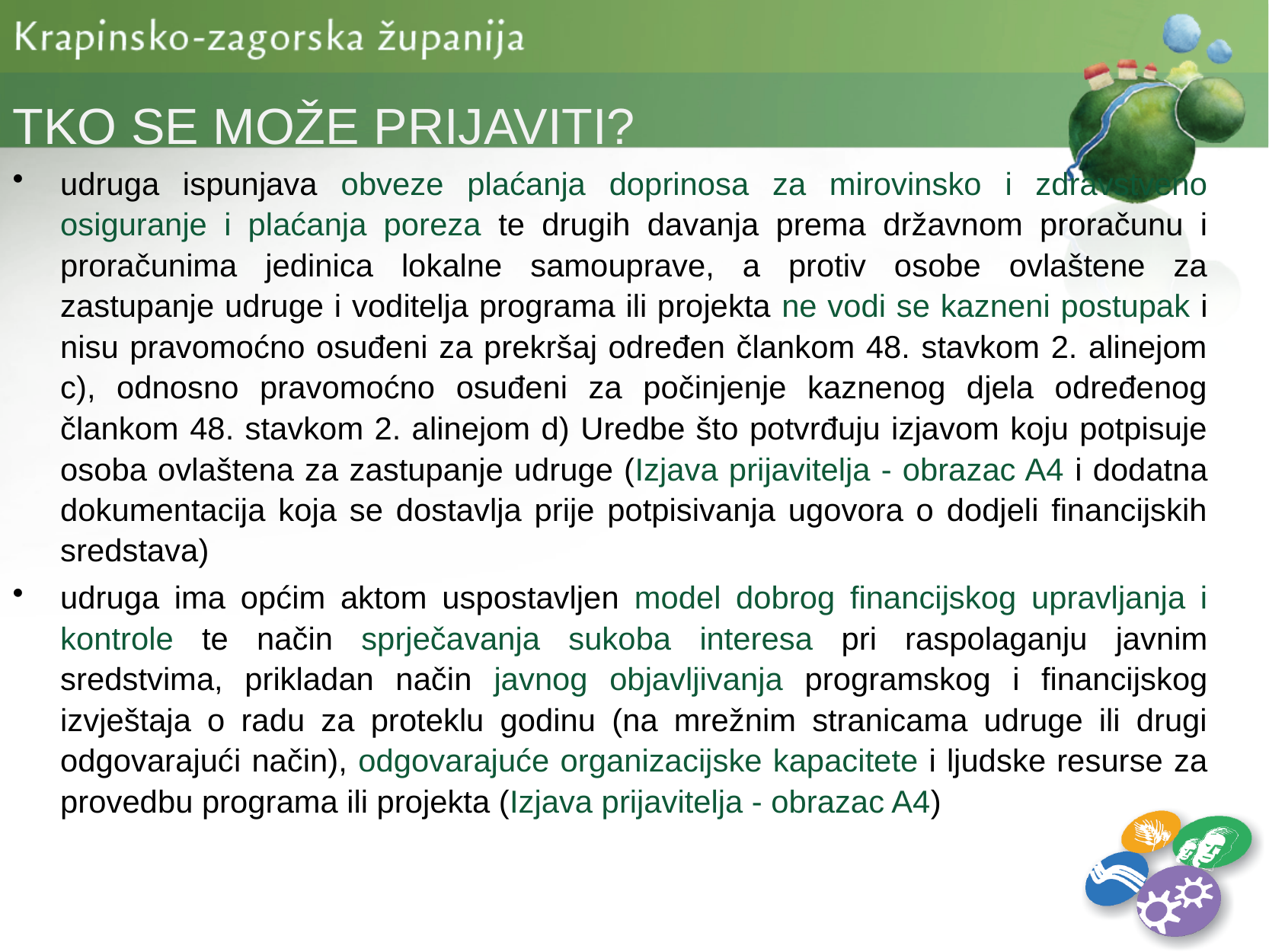

TKO SE MOŽE PRIJAVITI?
udruga ispunjava obveze plaćanja doprinosa za mirovinsko i zdravstveno osiguranje i plaćanja poreza te drugih davanja prema državnom proračunu i proračunima jedinica lokalne samouprave, a protiv osobe ovlaštene za zastupanje udruge i voditelja programa ili projekta ne vodi se kazneni postupak i nisu pravomoćno osuđeni za prekršaj određen člankom 48. stavkom 2. alinejom c), odnosno pravomoćno osuđeni za počinjenje kaznenog djela određenog člankom 48. stavkom 2. alinejom d) Uredbe što potvrđuju izjavom koju potpisuje osoba ovlaštena za zastupanje udruge (Izjava prijavitelja - obrazac A4 i dodatna dokumentacija koja se dostavlja prije potpisivanja ugovora o dodjeli financijskih sredstava)
udruga ima općim aktom uspostavljen model dobrog financijskog upravljanja i kontrole te način sprječavanja sukoba interesa pri raspolaganju javnim sredstvima, prikladan način javnog objavljivanja programskog i financijskog izvještaja o radu za proteklu godinu (na mrežnim stranicama udruge ili drugi odgovarajući način), odgovarajuće organizacijske kapacitete i ljudske resurse za provedbu programa ili projekta (Izjava prijavitelja - obrazac A4)